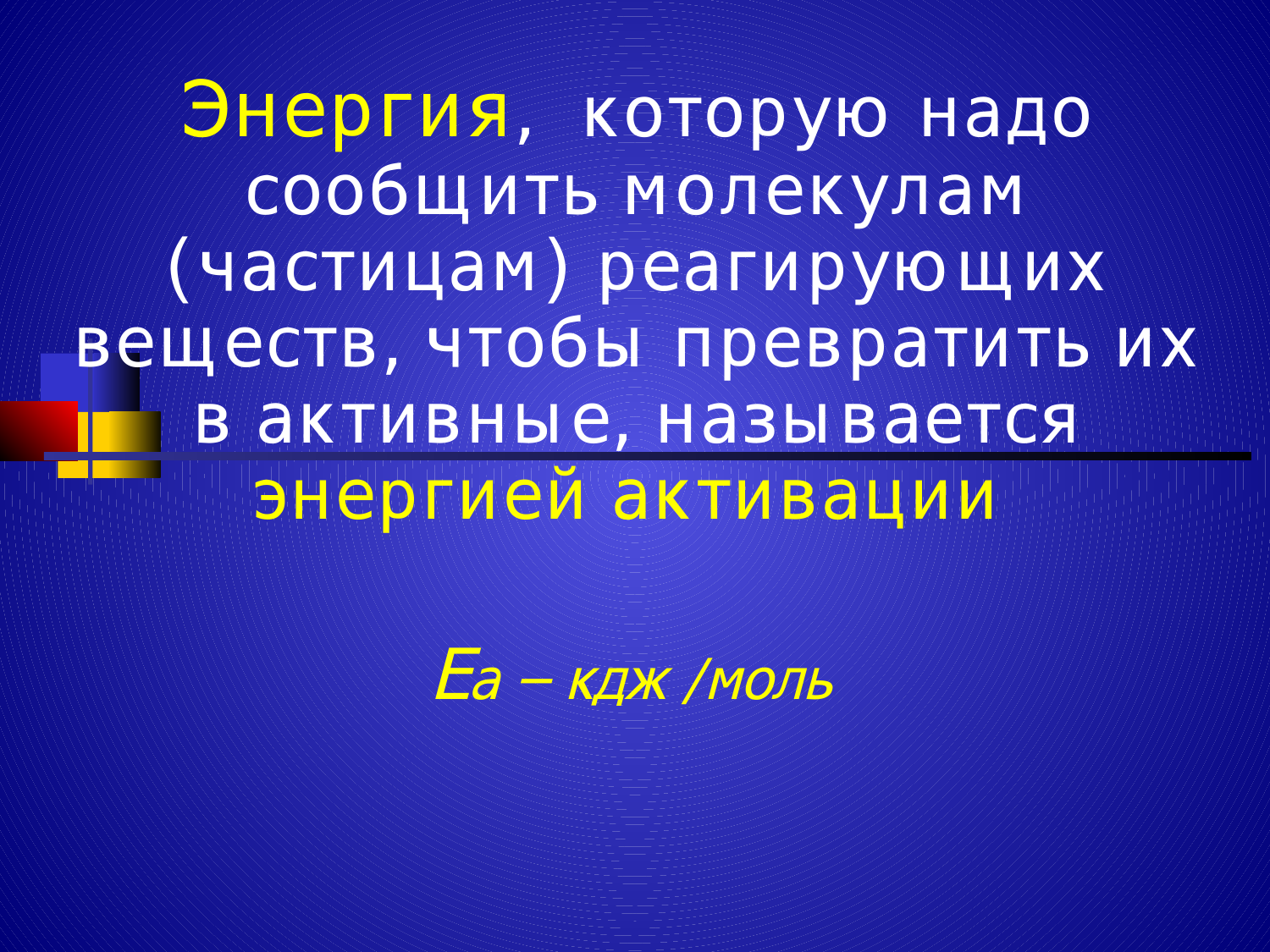

Энергия,  которую надо сообщить молекулам (частицам) реагирующих веществ, чтобы превратить их в активные, называется энергией активации

Еа – кдж /моль